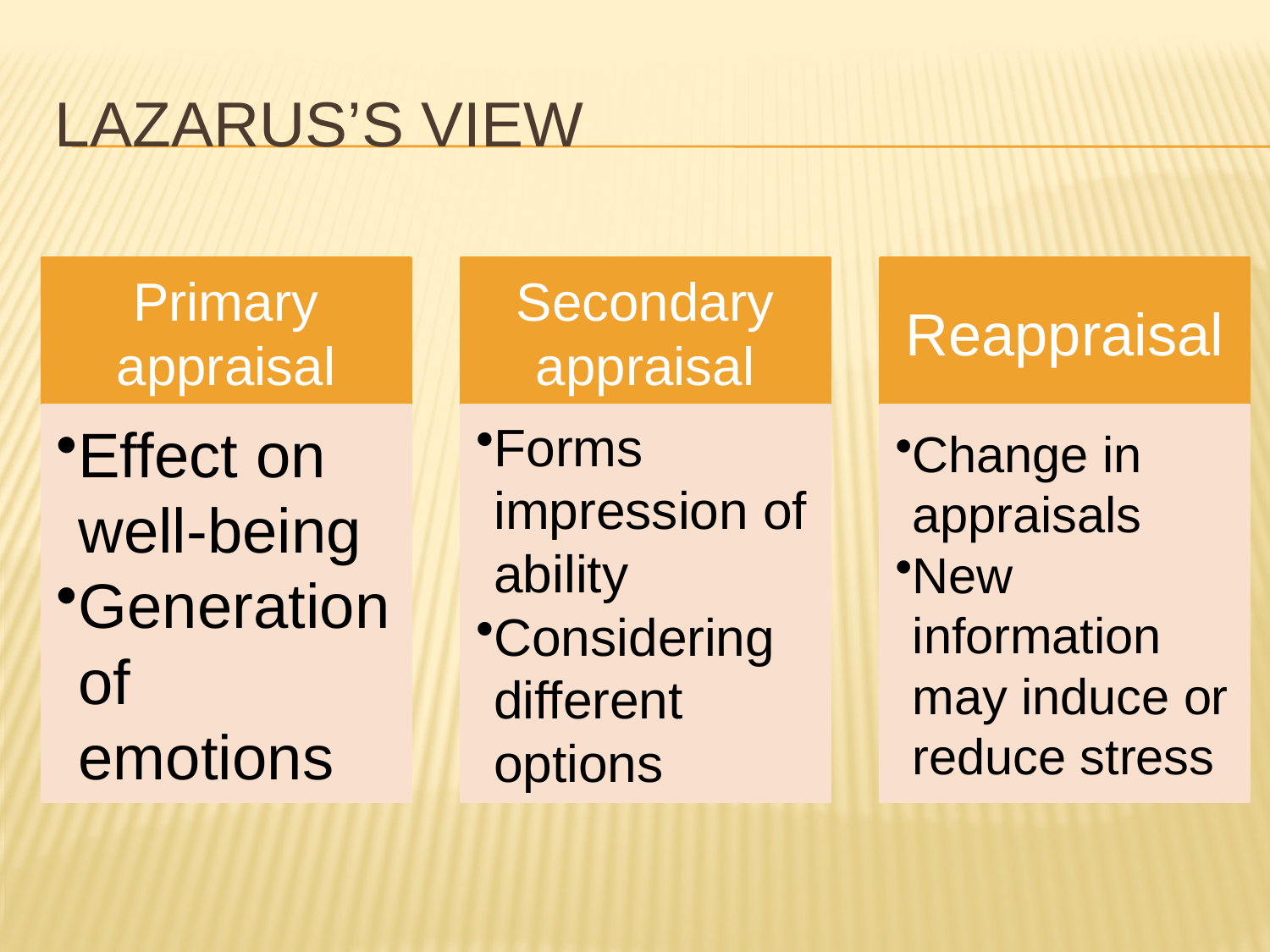

# Lazarus’s view
Primary appraisal
Effect on well-being
Generation of emotions
Secondary appraisal
Forms impression of ability
Considering different options
Reappraisal
Change in appraisals
New information may induce or reduce stress